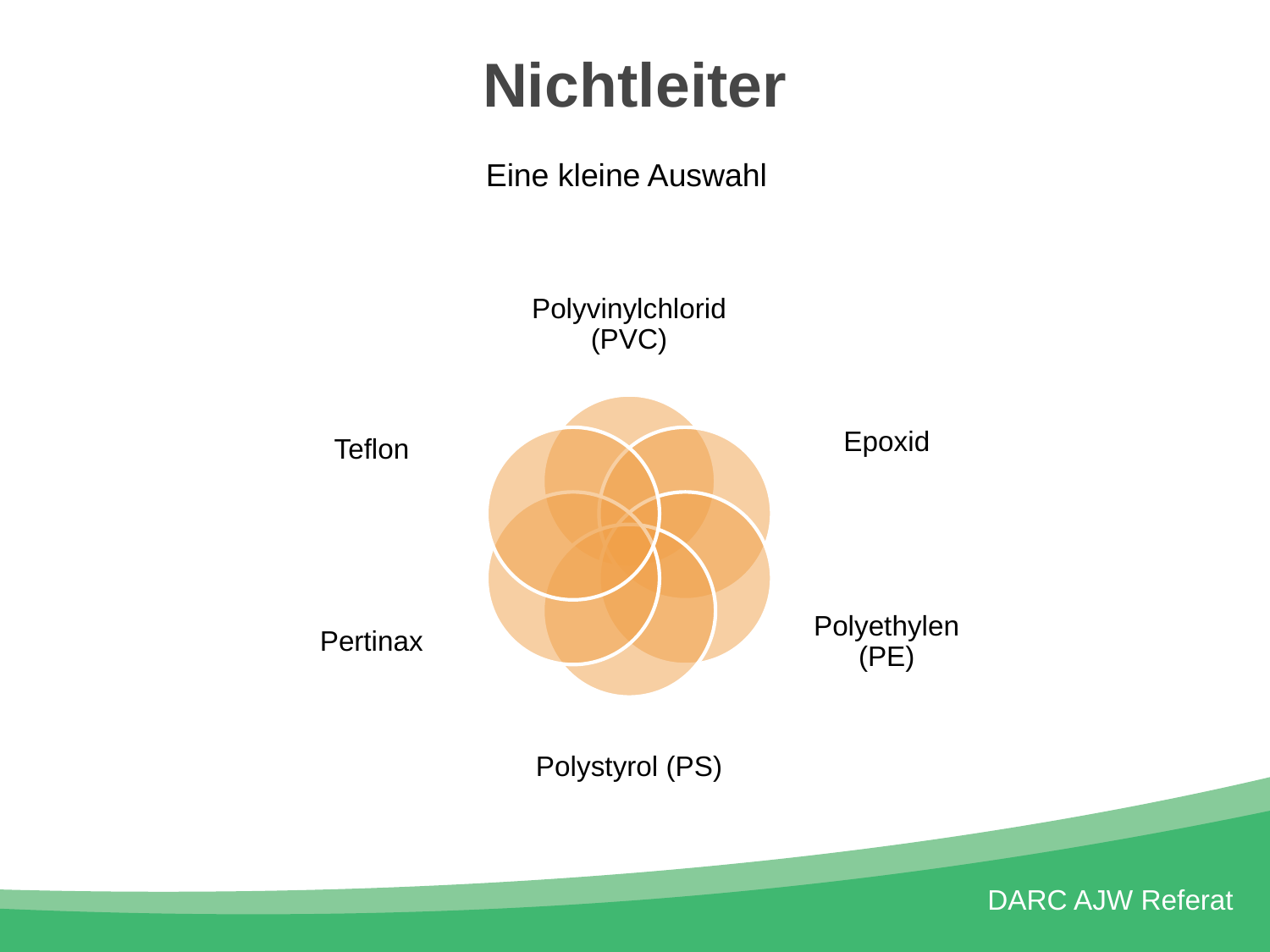

# Nichtleiter
Eine kleine Auswahl
Polyvinylchlorid (PVC)
Epoxid
Polyethylen (PE)
Polystyrol (PS)
Pertinax
Teflon